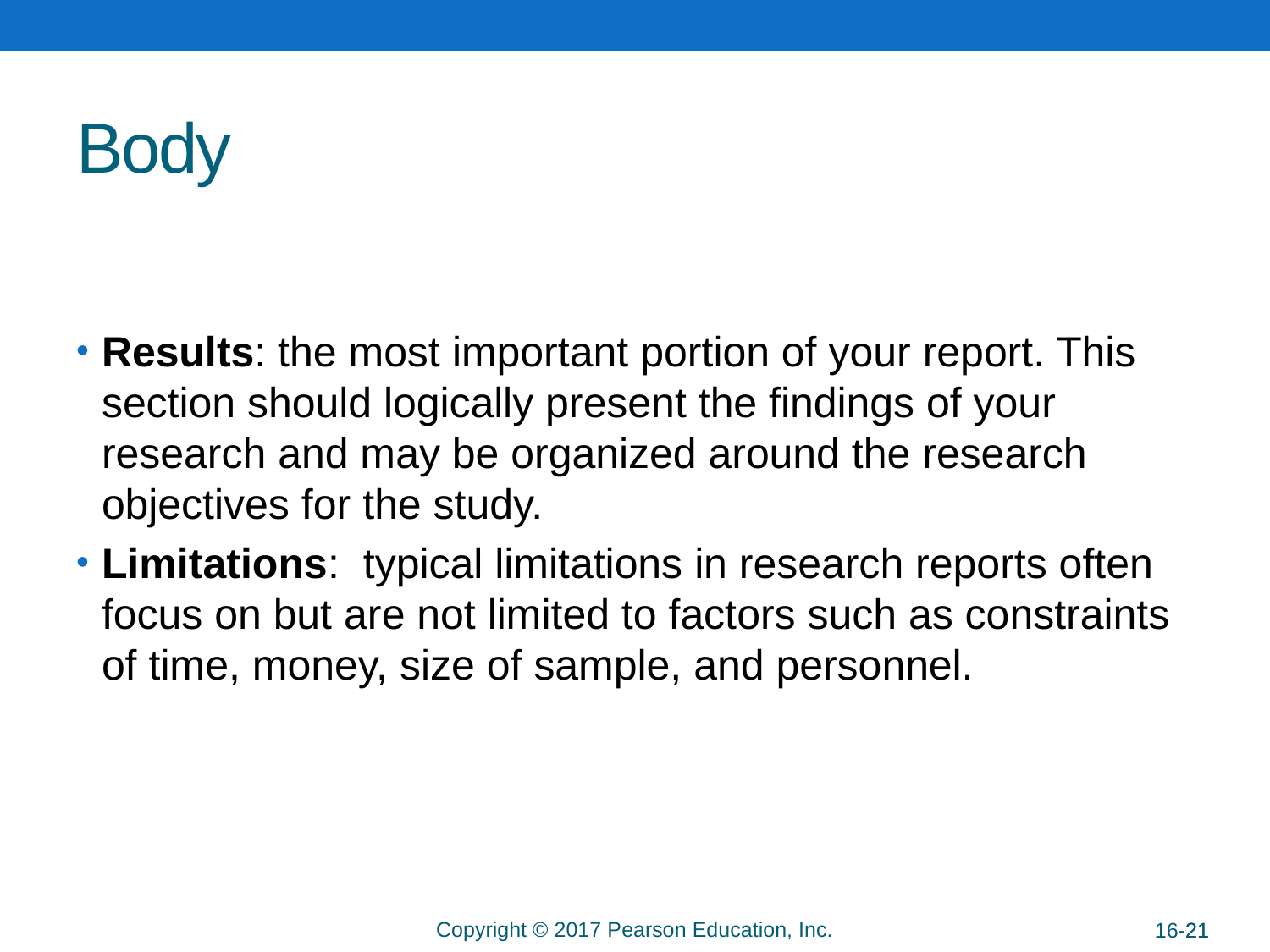

# Body
Results: the most important portion of your report. This section should logically present the findings of your research and may be organized around the research objectives for the study.
Limitations:  typical limitations in research reports often focus on but are not limited to factors such as constraints of time, money, size of sample, and personnel.